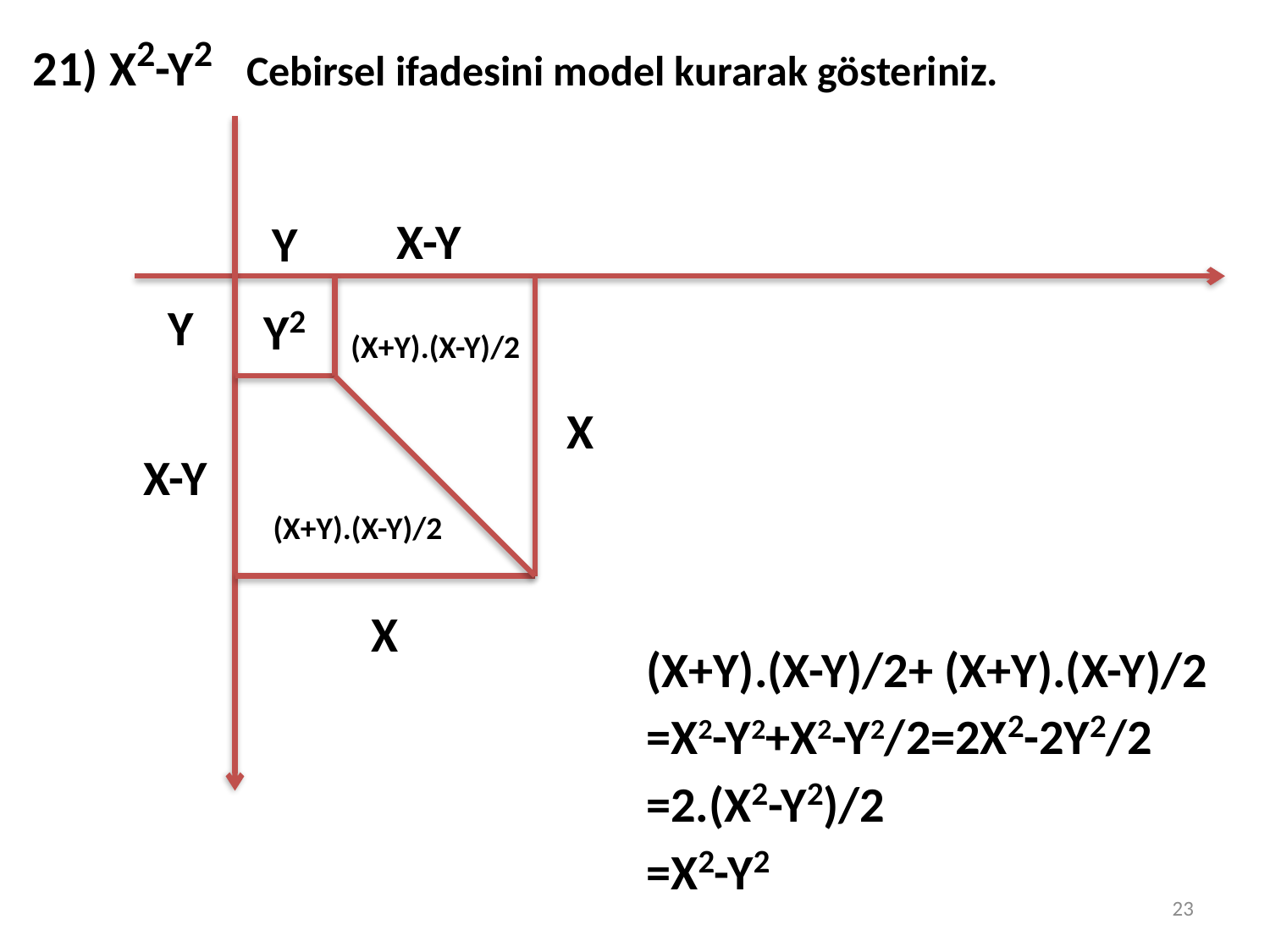

21) X2-Y2   Cebirsel ifadesini model kurarak gösteriniz.
X-Y
Y
Y2
Y
(X+Y).(X-Y)/2
X
X-Y
(X+Y).(X-Y)/2
X
(X+Y).(X-Y)/2+ (X+Y).(X-Y)/2
=X2-Y2+X2-Y2/2=2X2-2Y2/2
=2.(X2-Y2)/2
=X2-Y2
23